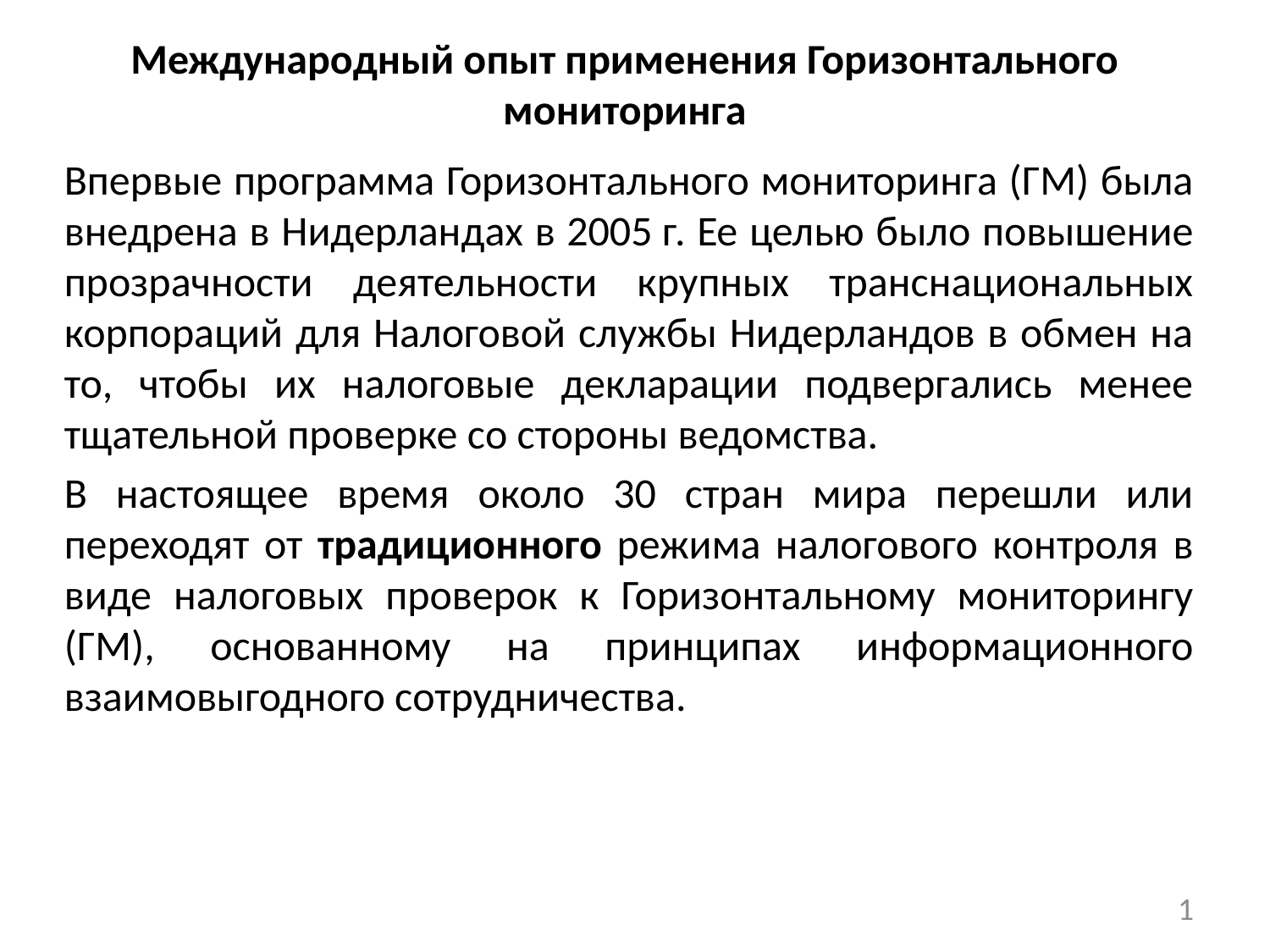

# Международный опыт применения Горизонтального мониторинга
Впервые программа Горизонтального мониторинга (ГМ) была внедрена в Нидерландах в 2005 г. Ее целью было повышение прозрачности деятельности крупных транснациональных корпораций для Налоговой службы Нидерландов в обмен на то, чтобы их налоговые декларации подвергались менее тщательной проверке со стороны ведомства.
В настоящее время около 30 стран мира перешли или переходят от традиционного режима налогового контроля в виде налоговых проверок к Горизонтальному мониторингу (ГМ), основанному на принципах информационного взаимовыгодного сотрудничества.

1